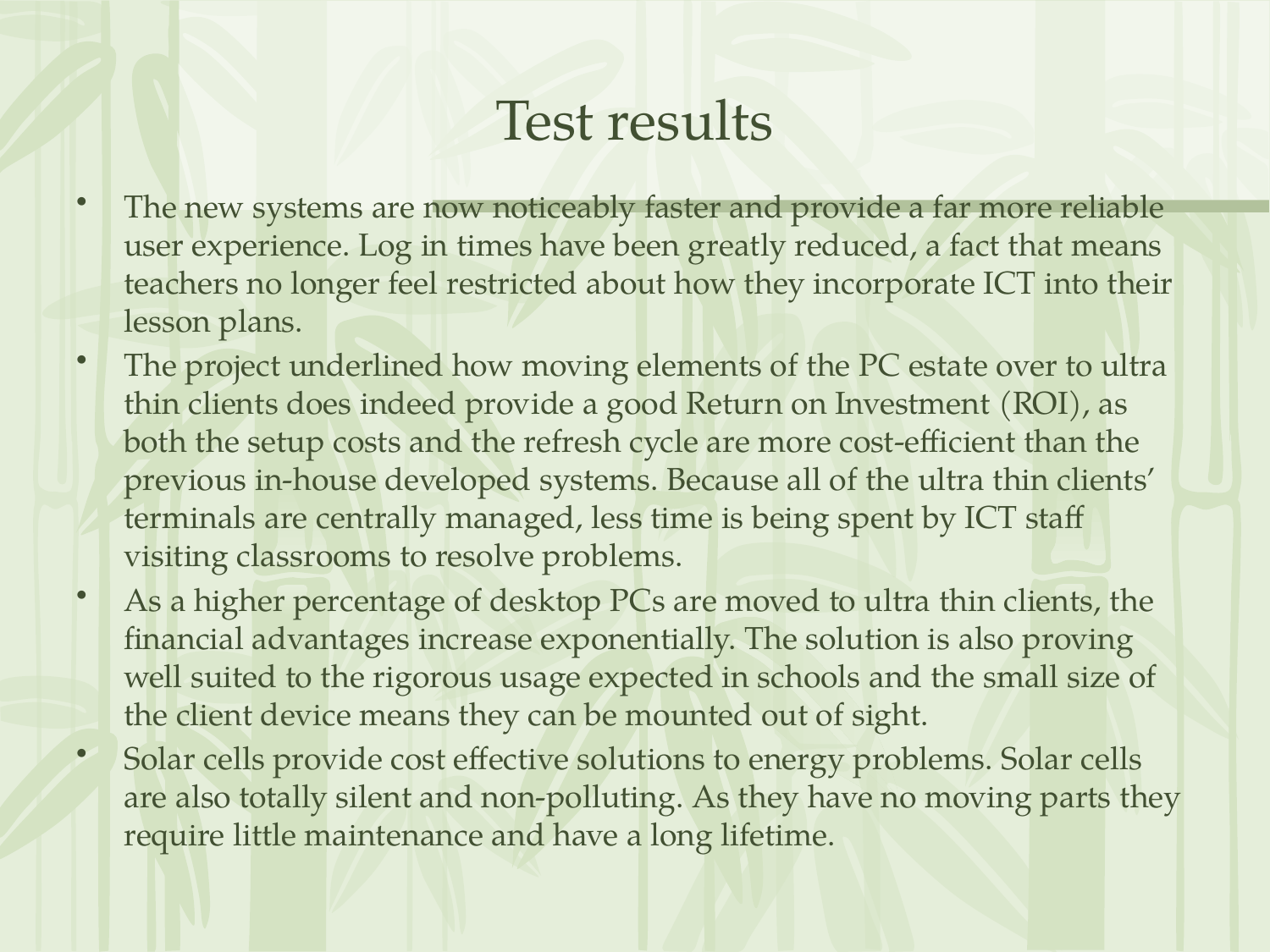

# Test results
The new systems are now noticeably faster and provide a far more reliable user experience. Log in times have been greatly reduced, a fact that means teachers no longer feel restricted about how they incorporate ICT into their lesson plans.
The project underlined how moving elements of the PC estate over to ultra thin clients does indeed provide a good Return on Investment (ROI), as both the setup costs and the refresh cycle are more cost-efficient than the previous in-house developed systems. Because all of the ultra thin clients’ terminals are centrally managed, less time is being spent by ICT staff visiting classrooms to resolve problems.
As a higher percentage of desktop PCs are moved to ultra thin clients, the financial advantages increase exponentially. The solution is also proving well suited to the rigorous usage expected in schools and the small size of the client device means they can be mounted out of sight.
Solar cells provide cost effective solutions to energy problems. Solar cells are also totally silent and non-polluting. As they have no moving parts they require little maintenance and have a long lifetime.